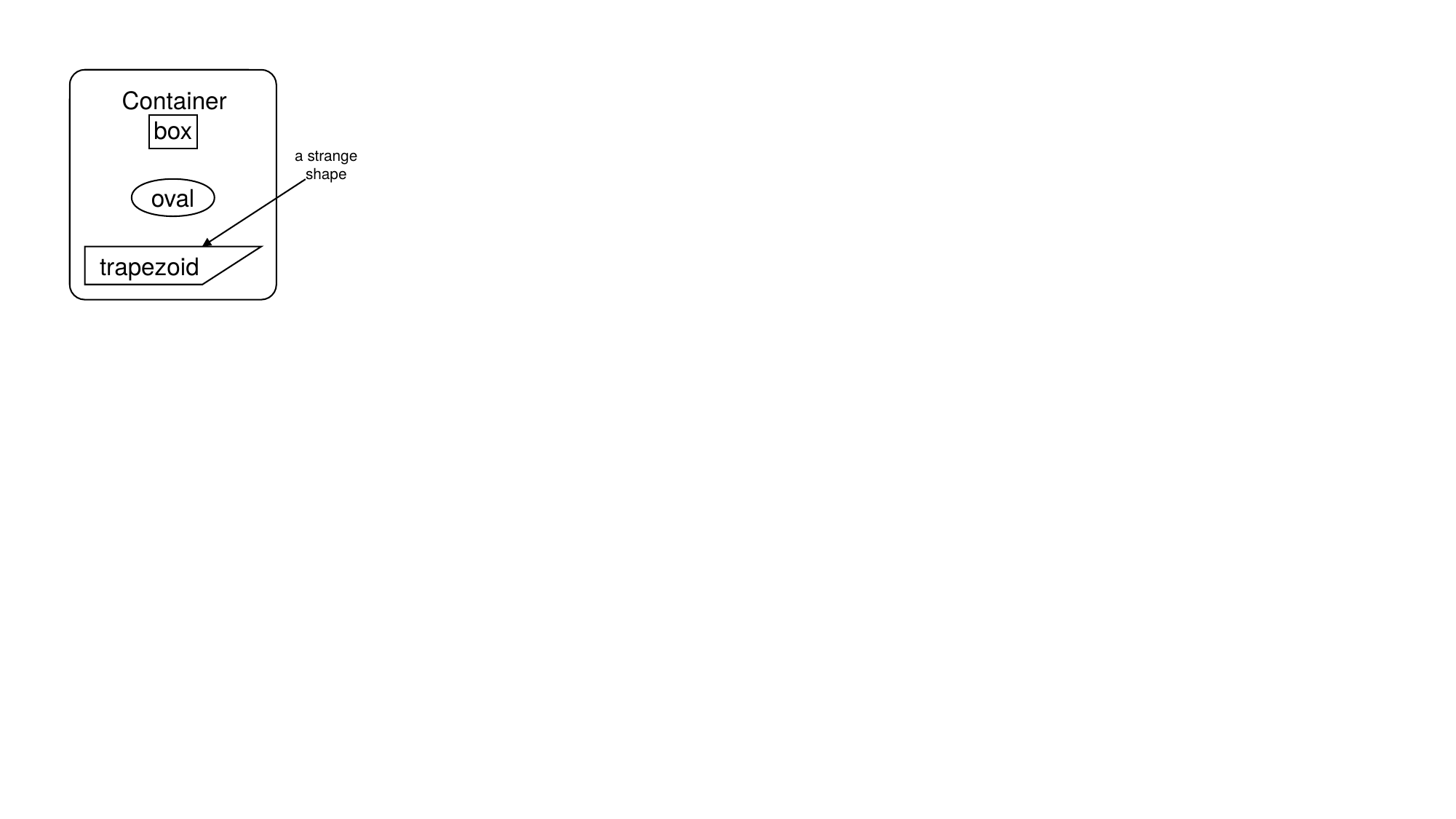

Container
box
a strange
shape

oval

trapezoid